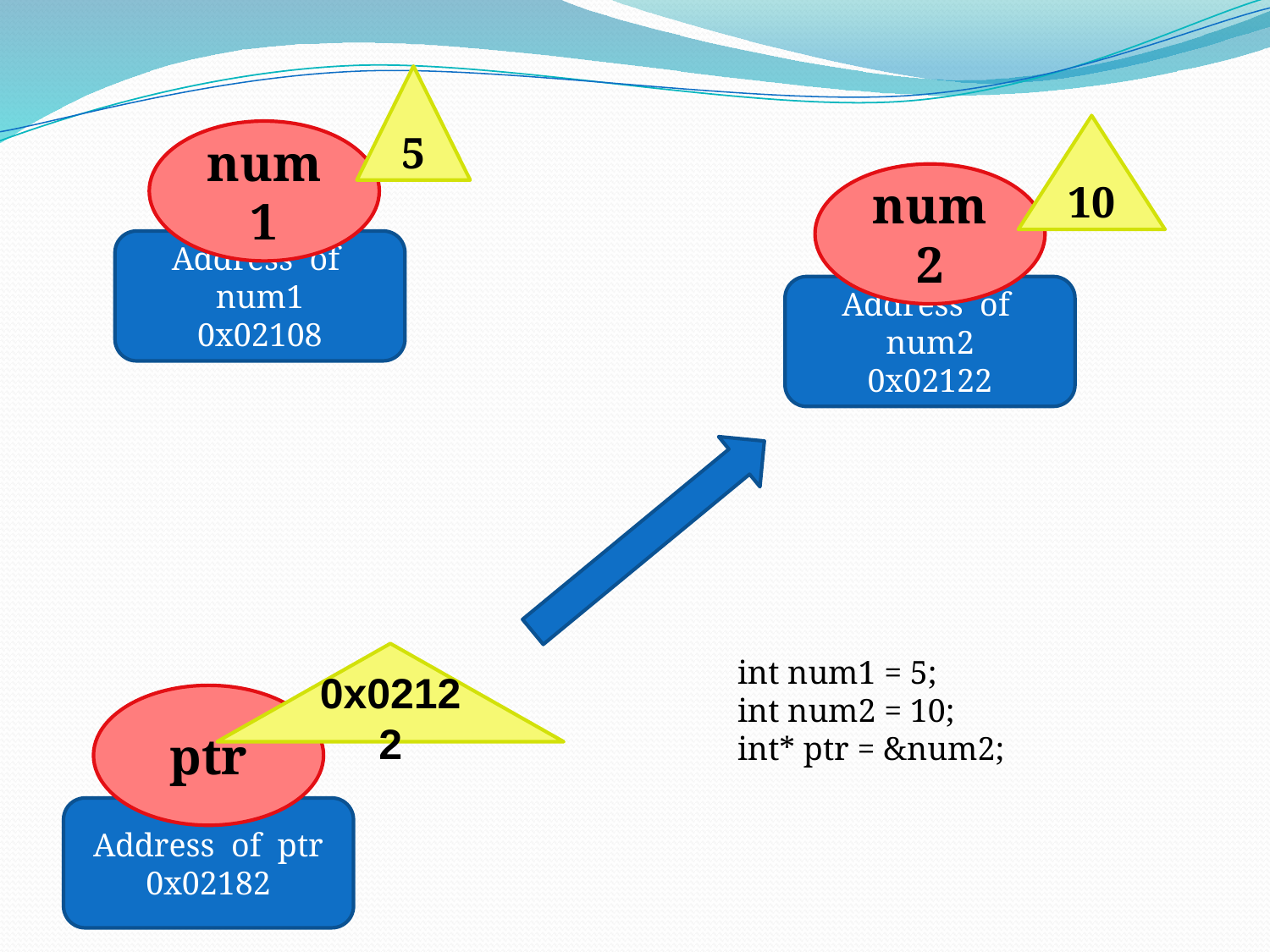

5
num1
Address  of  num1
0x02108
10
num2
Address  of  num2
0x02122

0x02122
ptr
Address  of  ptr
0x02182
int num1 = 5;
int num2 = 10;
int* ptr = &num2;